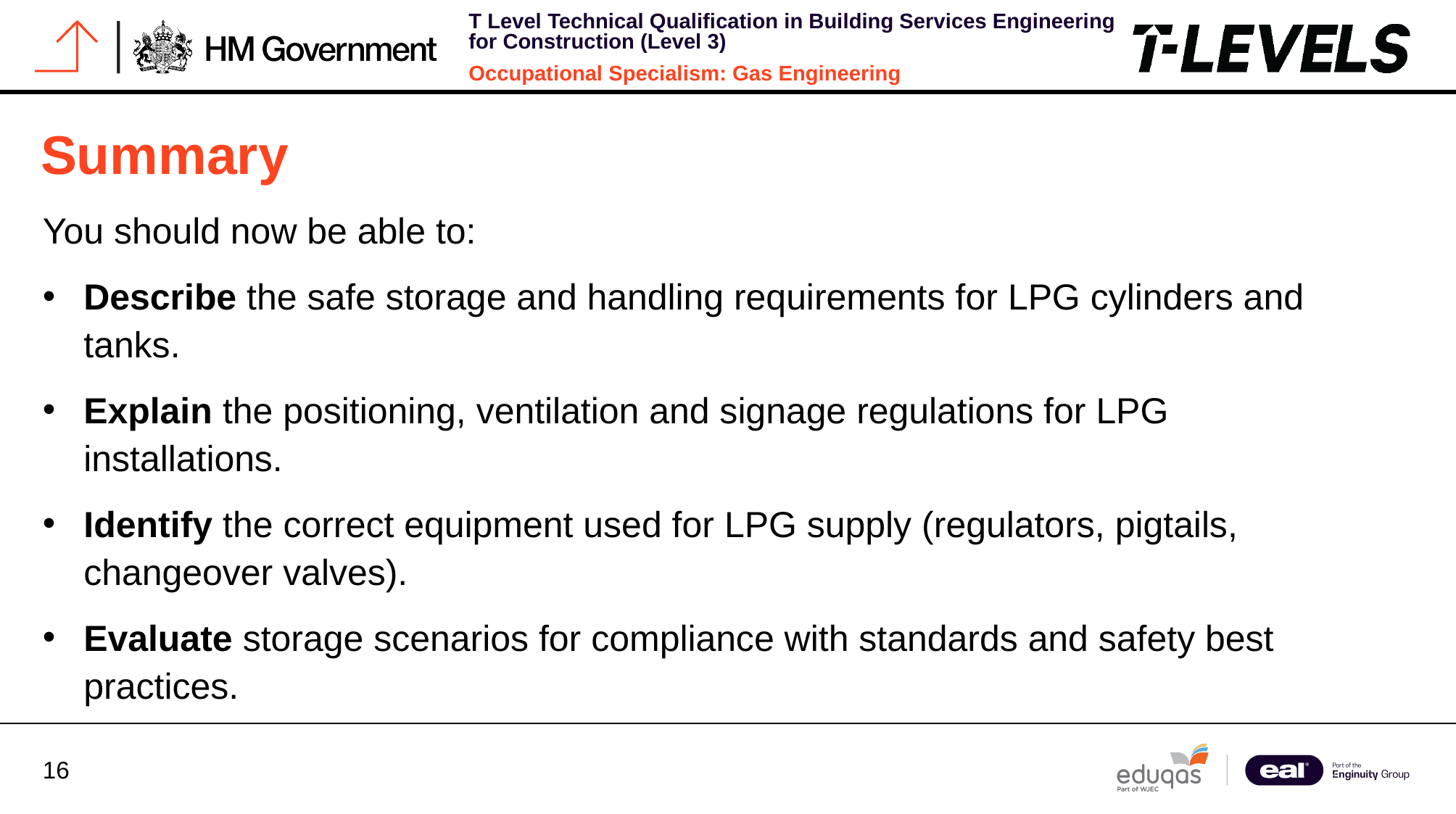

# Summary
You should now be able to:
Describe the safe storage and handling requirements for LPG cylinders and tanks.
Explain the positioning, ventilation and signage regulations for LPG installations.
Identify the correct equipment used for LPG supply (regulators, pigtails, changeover valves).
Evaluate storage scenarios for compliance with standards and safety best practices.